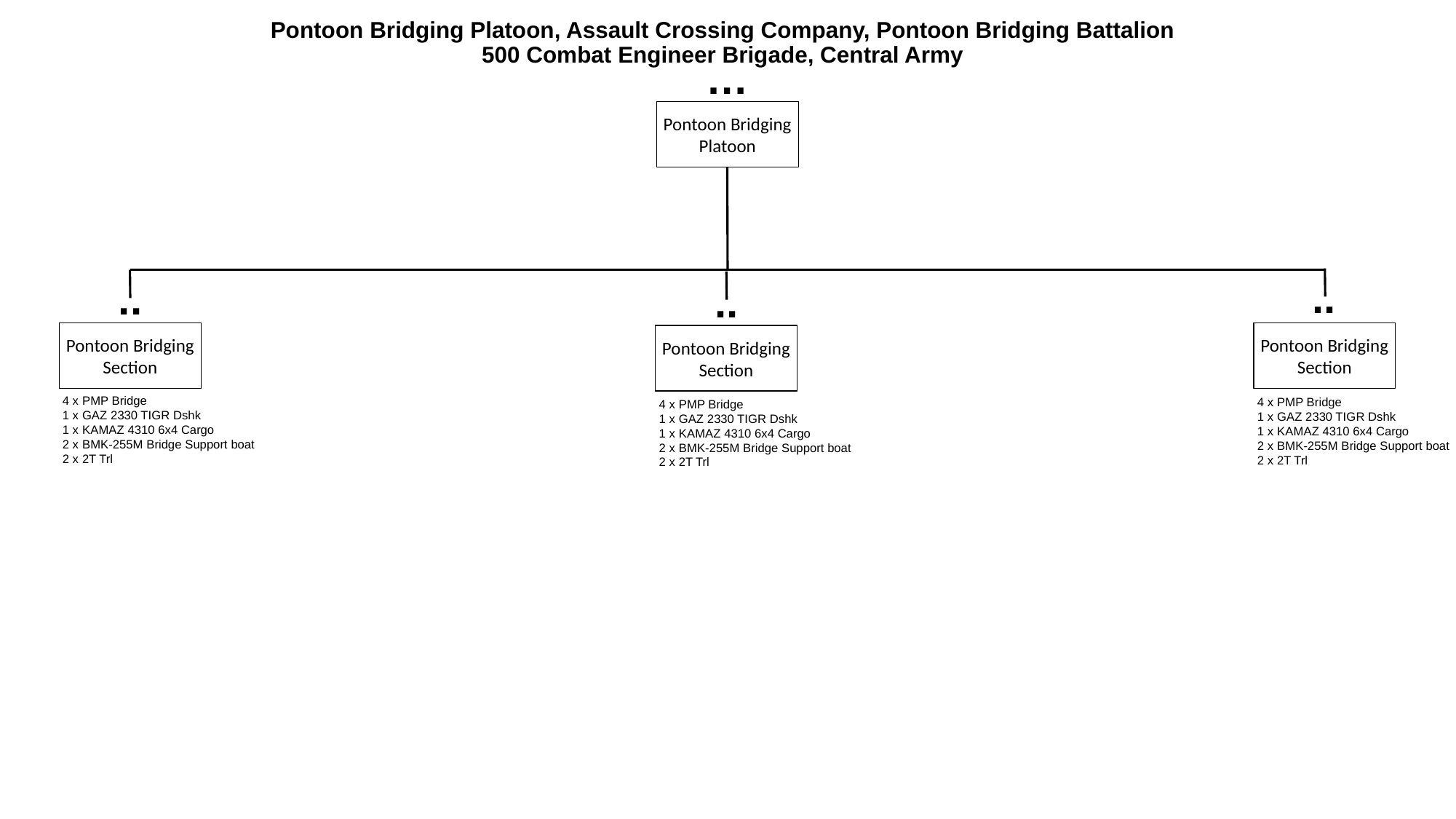

# Pontoon Bridging Platoon, Assault Crossing Company, Pontoon Bridging Battalion 500 Combat Engineer Brigade, Central Army
…
Pontoon Bridging
Platoon
..
..
..
Pontoon Bridging
Section
Pontoon Bridging
Section
Pontoon Bridging
Section
4 x PMP Bridge
1 x GAZ 2330 TIGR Dshk
1 x KAMAZ 4310 6x4 Cargo
2 x BMK-255M Bridge Support boat
2 x 2T Trl
4 x PMP Bridge
1 x GAZ 2330 TIGR Dshk
1 x KAMAZ 4310 6x4 Cargo
2 x BMK-255M Bridge Support boat
2 x 2T Trl
4 x PMP Bridge
1 x GAZ 2330 TIGR Dshk
1 x KAMAZ 4310 6x4 Cargo
2 x BMK-255M Bridge Support boat
2 x 2T Trl